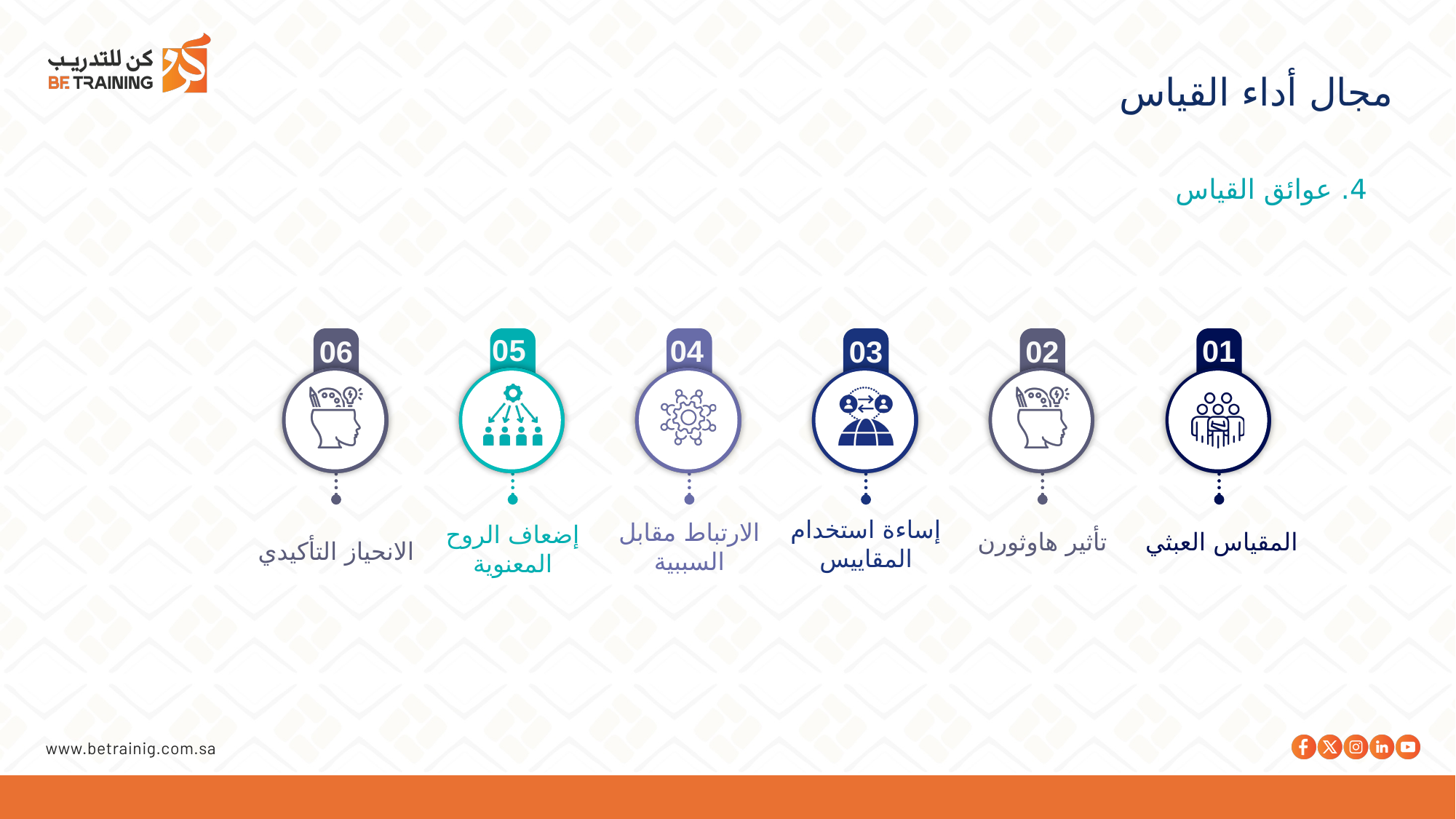

مجال أداء القياس
4. عوائق القياس

05
04
01
06
02
03

تأثیر هاوثورن
المقياس العبثي
إساءة استخدام المقاييس
الارتباط مقابل السببية
إضعاف الروح المعنوية
الانحياز التأكيدي